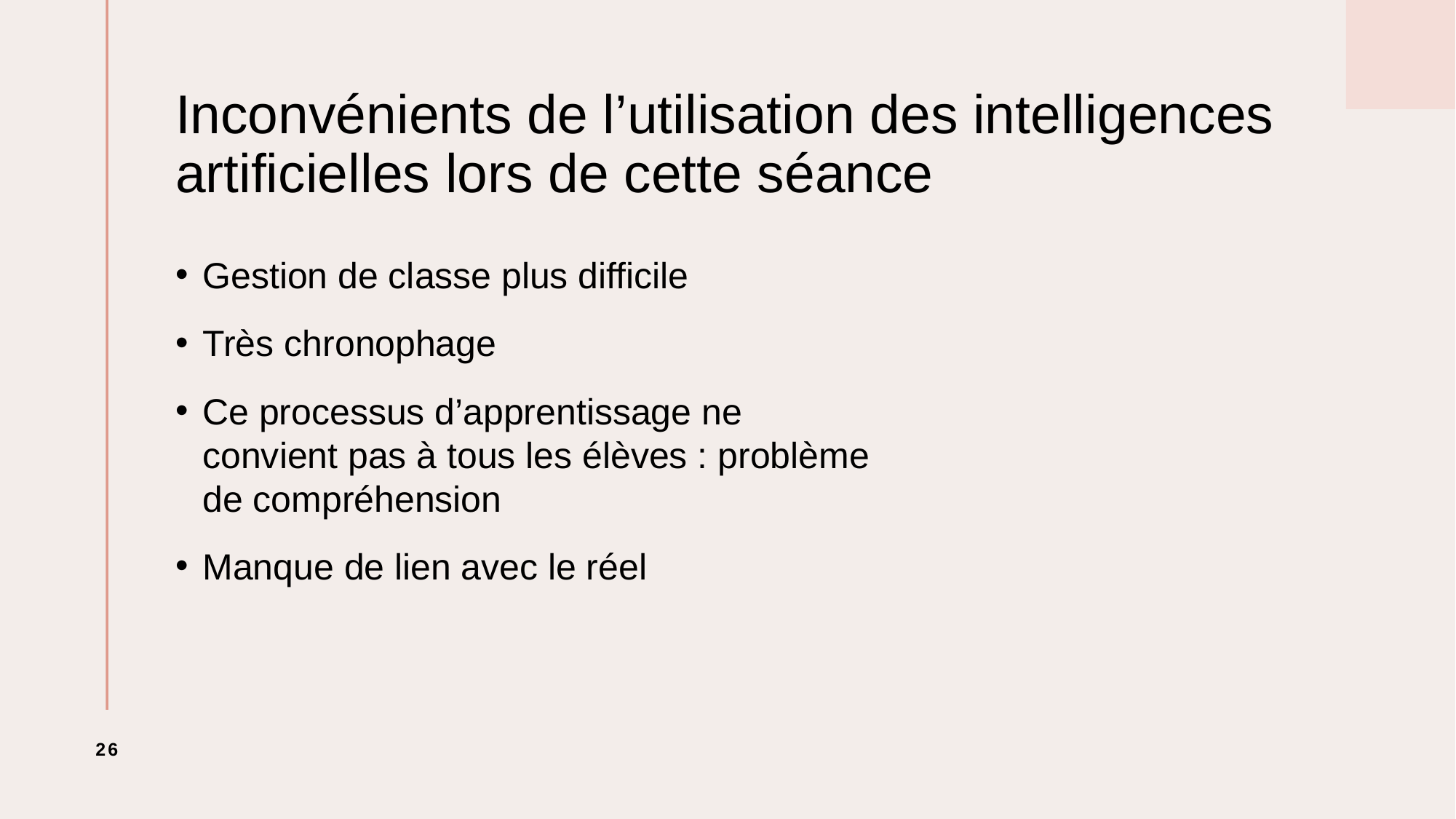

# Inconvénients de l’utilisation des intelligences artificielles lors de cette séance
Gestion de classe plus difficile
Très chronophage
Ce processus d’apprentissage ne convient pas à tous les élèves : problème de compréhension
Manque de lien avec le réel
26